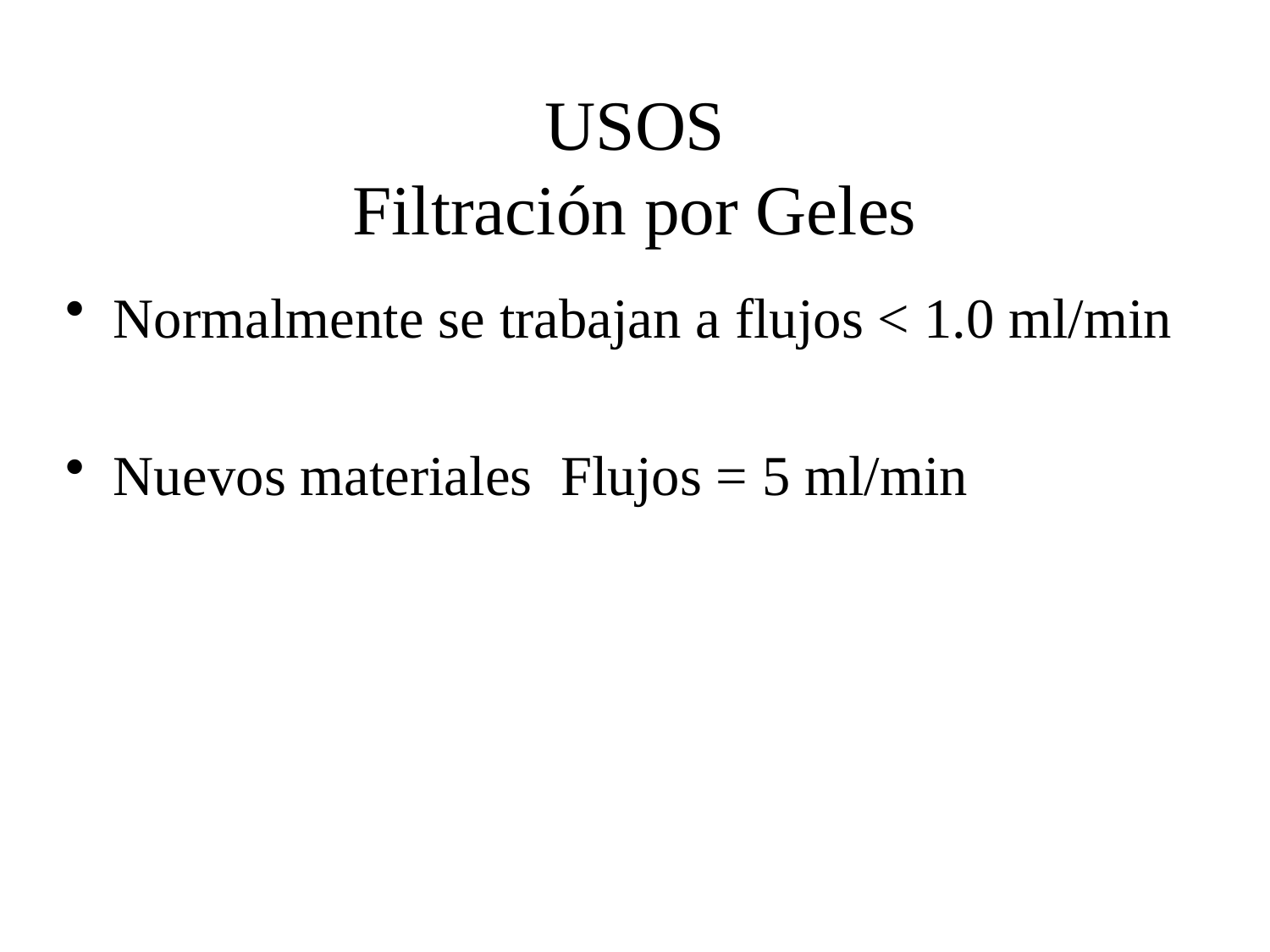

# USOS Filtración por Geles
Normalmente se trabajan a flujos < 1.0 ml/min

Nuevos materiales  Flujos = 5 ml/min